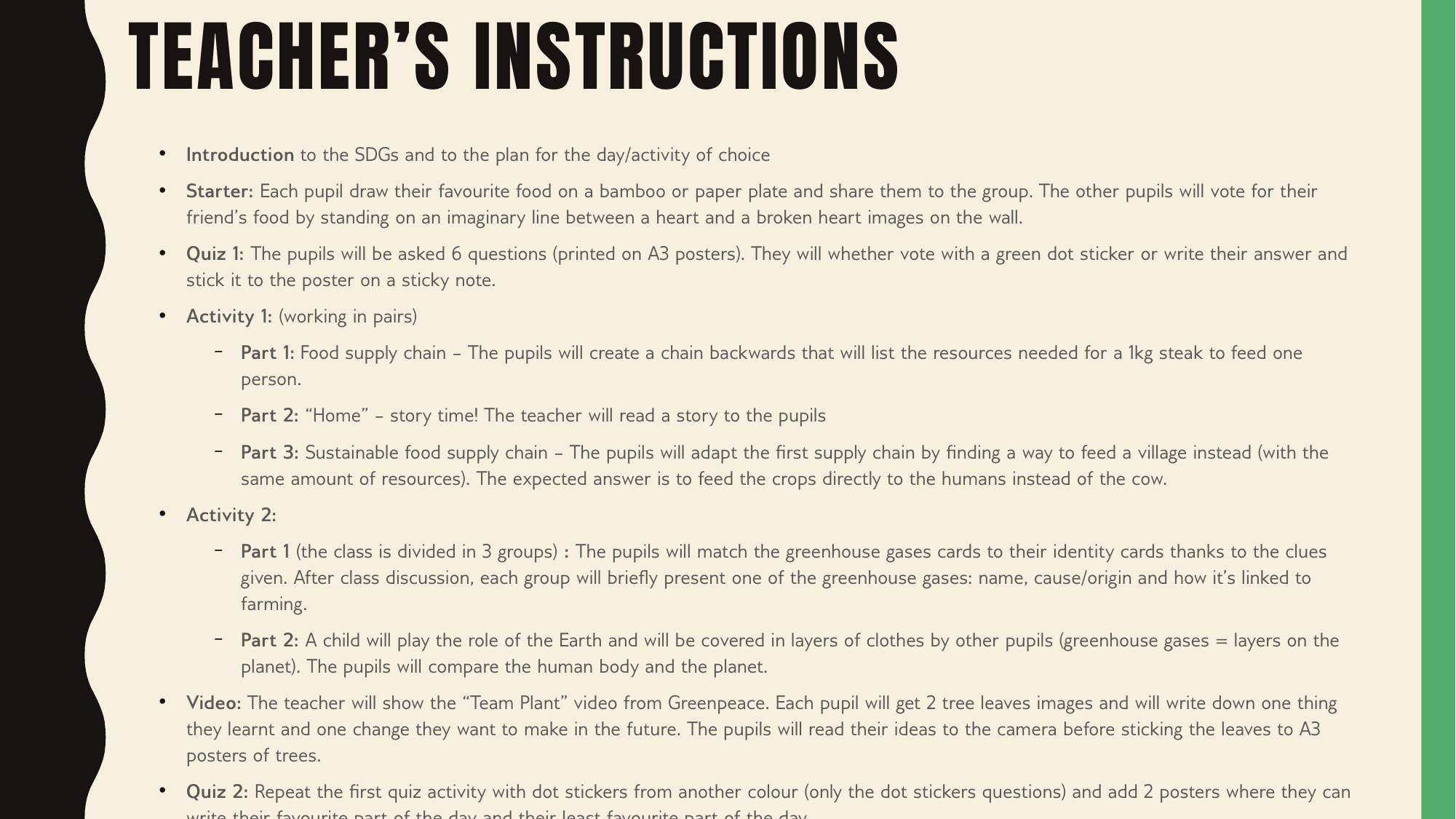

# Teacher’s instructions
Introduction to the SDGs and to the plan for the day/activity of choice
Starter: Each pupil draw their favourite food on a bamboo or paper plate and share them to the group. The other pupils will vote for their friend’s food by standing on an imaginary line between a heart and a broken heart images on the wall.
Quiz 1: The pupils will be asked 6 questions (printed on A3 posters). They will whether vote with a green dot sticker or write their answer and stick it to the poster on a sticky note.
Activity 1: (working in pairs)
Part 1: Food supply chain – The pupils will create a chain backwards that will list the resources needed for a 1kg steak to feed one person.
Part 2: “Home” – story time! The teacher will read a story to the pupils
Part 3: Sustainable food supply chain – The pupils will adapt the first supply chain by finding a way to feed a village instead (with the same amount of resources). The expected answer is to feed the crops directly to the humans instead of the cow.
Activity 2:
Part 1 (the class is divided in 3 groups) : The pupils will match the greenhouse gases cards to their identity cards thanks to the clues given. After class discussion, each group will briefly present one of the greenhouse gases: name, cause/origin and how it’s linked to farming.
Part 2: A child will play the role of the Earth and will be covered in layers of clothes by other pupils (greenhouse gases = layers on the planet). The pupils will compare the human body and the planet.
Video: The teacher will show the “Team Plant” video from Greenpeace. Each pupil will get 2 tree leaves images and will write down one thing they learnt and one change they want to make in the future. The pupils will read their ideas to the camera before sticking the leaves to A3 posters of trees.
Quiz 2: Repeat the first quiz activity with dot stickers from another colour (only the dot stickers questions) and add 2 posters where they can write their favourite part of the day and their least favourite part of the day.